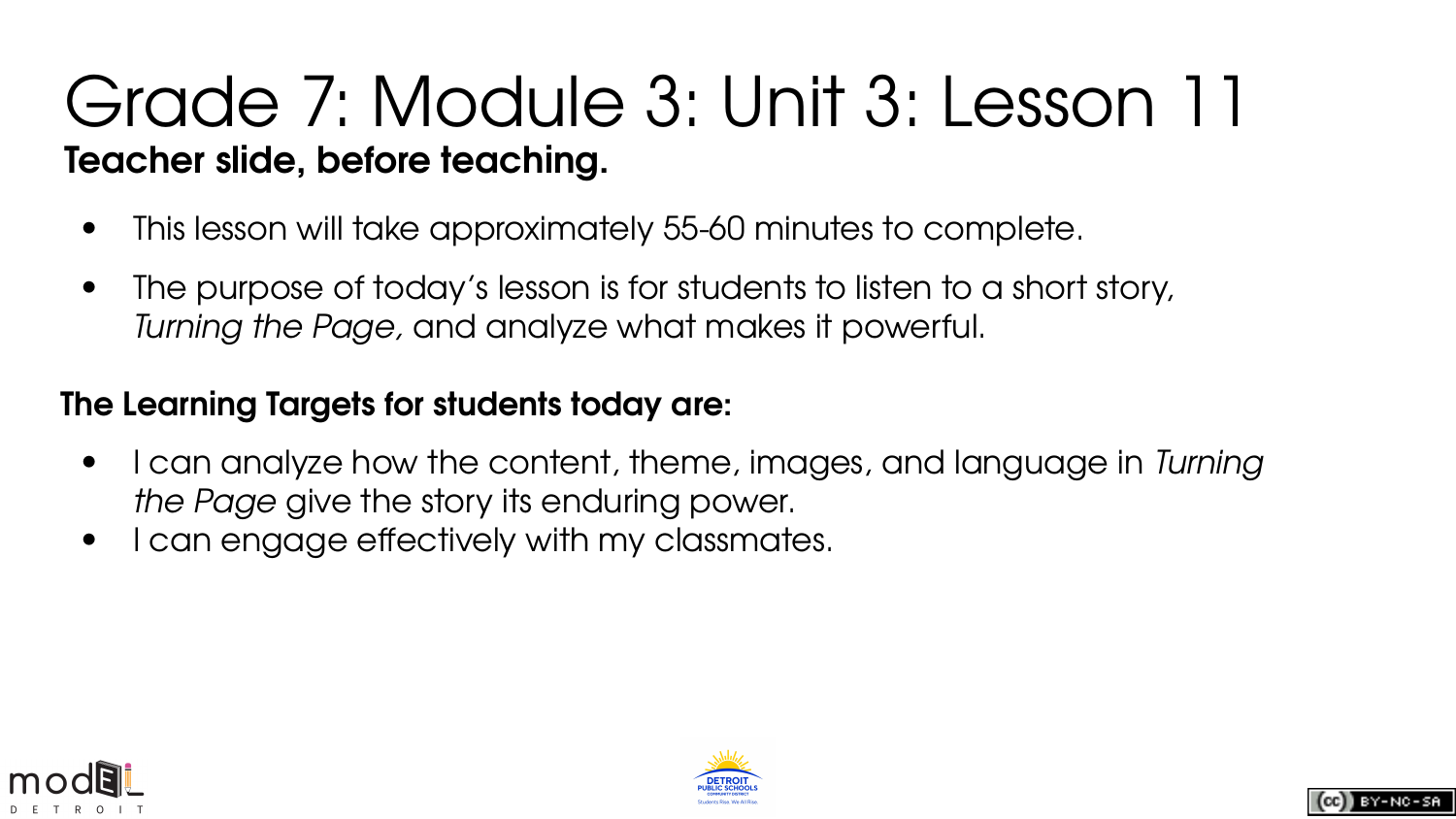

Grade 7: Module 3: Unit 3: Lesson 11
Teacher slide, before teaching.
This lesson will take approximately 55-60 minutes to complete.
The purpose of today’s lesson is for students to listen to a short story, Turning the Page, and analyze what makes it powerful.

The Learning Targets for students today are:
I can analyze how the content, theme, images, and language in Turning the Page give the story its enduring power.
I can engage effectively with my classmates.